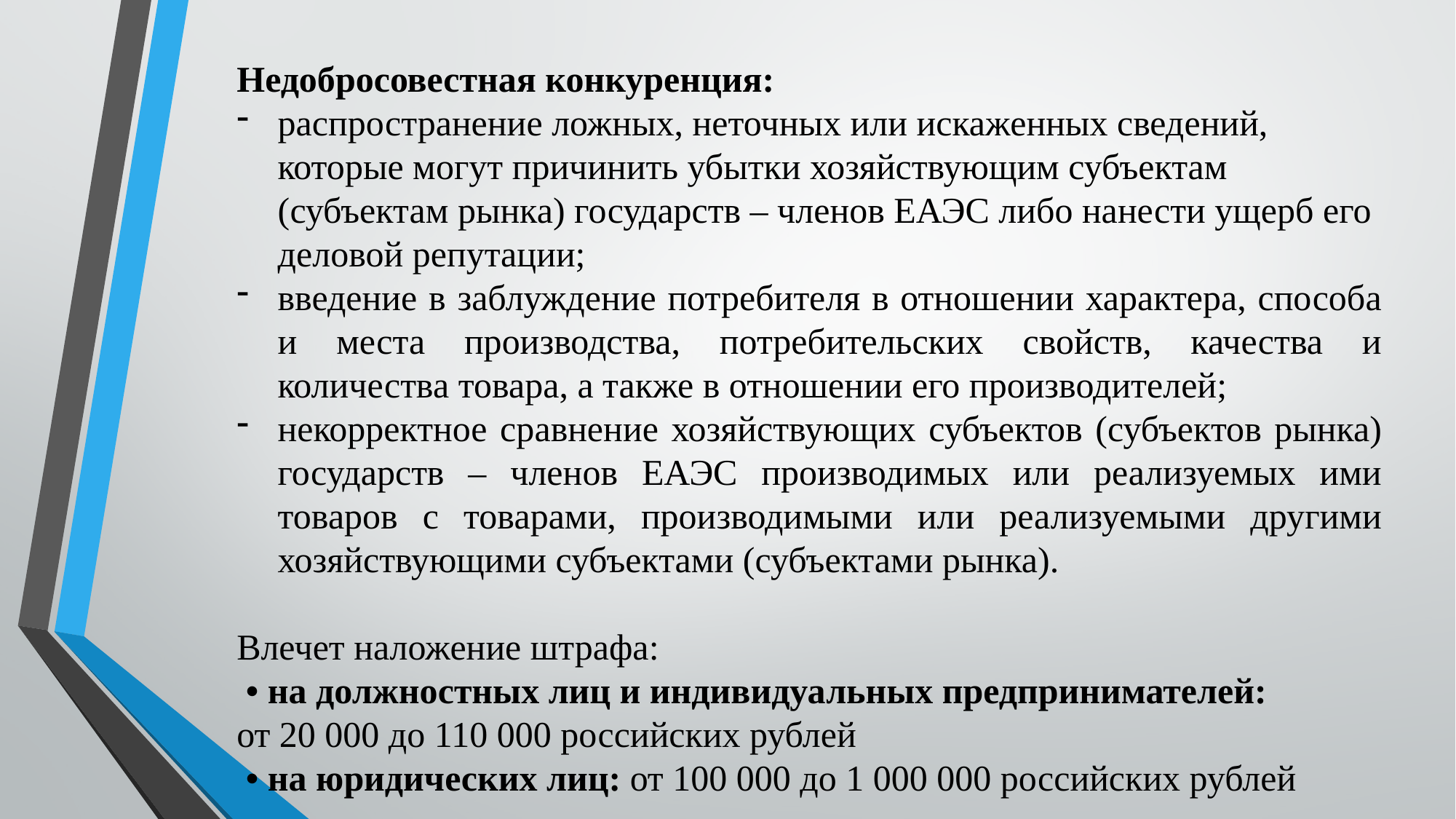

Недобросовестная конкуренция:
распространение ложных, неточных или искаженных сведений, которые могут причинить убытки хозяйствующим субъектам (субъектам рынка) государств – членов ЕАЭС либо нанести ущерб его деловой репутации;
введение в заблуждение потребителя в отношении характера, способа и места производства, потребительских свойств, качества и количества товара, а также в отношении его производителей;
некорректное сравнение хозяйствующих субъектов (субъектов рынка) государств – членов ЕАЭС производимых или реализуемых ими товаров с товарами, производимыми или реализуемыми другими хозяйствующими субъектами (субъектами рынка).

Влечет наложение штрафа:
 • на должностных лиц и индивидуальных предпринимателей:
от 20 000 до 110 000 российских рублей
 • на юридических лиц: от 100 000 до 1 000 000 российских рублей